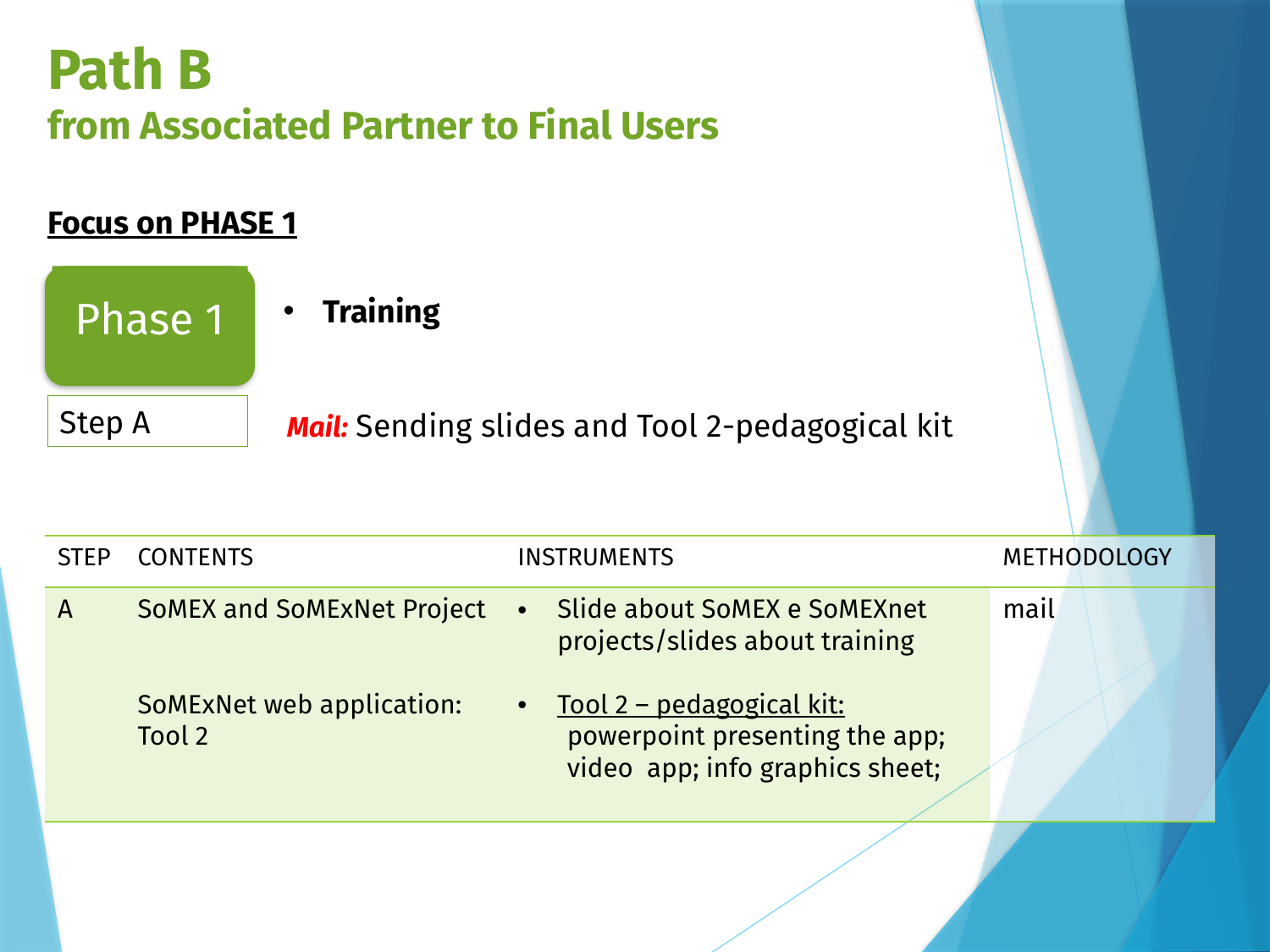

# Path B from Associated Partner to Final Users
Focus on PHASE 1

Training

Phase 1
Step A
Mail: Sending slides and Tool 2-pedagogical kit
| STEP | CONTENTS | INSTRUMENTS | METHODOLOGY |
| --- | --- | --- | --- |
| A | SoMEX and SoMExNet Project SoMExNet web application: Tool 2 | Slide about SoMEX e SoMEXnet projects/slides about training Tool 2 – pedagogical kit: powerpoint presenting the app; video app; info graphics sheet; | mail |